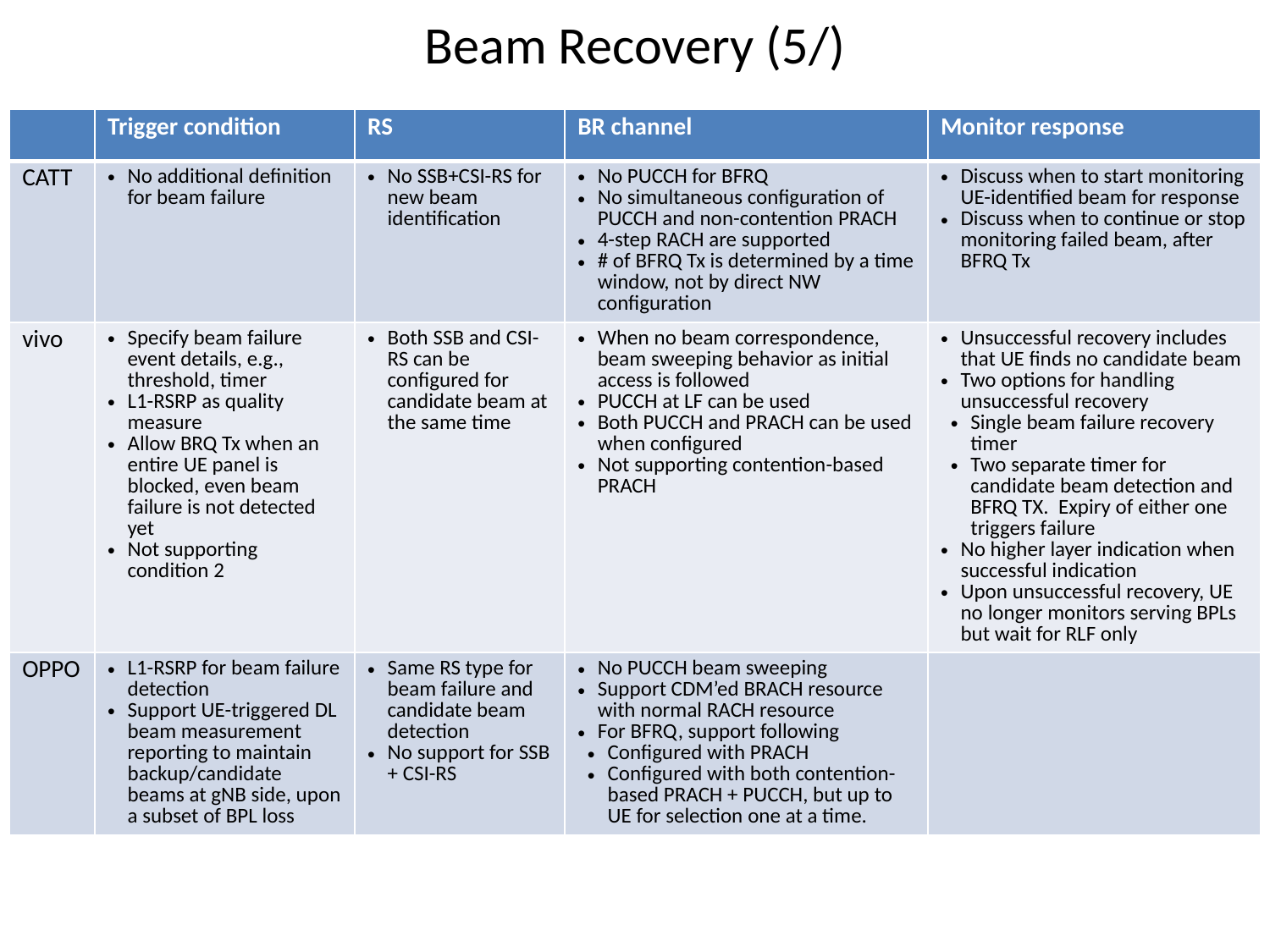

# Beam Recovery (5/)
|  | Trigger condition | RS | BR channel | Monitor response |
| --- | --- | --- | --- | --- |
| CATT | No additional definition for beam failure | No SSB+CSI-RS for new beam identification | No PUCCH for BFRQ No simultaneous configuration of PUCCH and non-contention PRACH 4-step RACH are supported # of BFRQ Tx is determined by a time window, not by direct NW configuration | Discuss when to start monitoring UE-identified beam for response Discuss when to continue or stop monitoring failed beam, after BFRQ Tx |
| vivo | Specify beam failure event details, e.g., threshold, timer L1-RSRP as quality measure Allow BRQ Tx when an entire UE panel is blocked, even beam failure is not detected yet Not supporting condition 2 | Both SSB and CSI-RS can be configured for candidate beam at the same time | When no beam correspondence, beam sweeping behavior as initial access is followed PUCCH at LF can be used Both PUCCH and PRACH can be used when configured Not supporting contention-based PRACH | Unsuccessful recovery includes that UE finds no candidate beam Two options for handling unsuccessful recovery Single beam failure recovery timer Two separate timer for candidate beam detection and BFRQ TX. Expiry of either one triggers failure No higher layer indication when successful indication Upon unsuccessful recovery, UE no longer monitors serving BPLs but wait for RLF only |
| OPPO | L1-RSRP for beam failure detection Support UE-triggered DL beam measurement reporting to maintain backup/candidate beams at gNB side, upon a subset of BPL loss | Same RS type for beam failure and candidate beam detection No support for SSB + CSI-RS | No PUCCH beam sweeping Support CDM’ed BRACH resource with normal RACH resource For BFRQ, support following Configured with PRACH Configured with both contention-based PRACH + PUCCH, but up to UE for selection one at a time. |  |